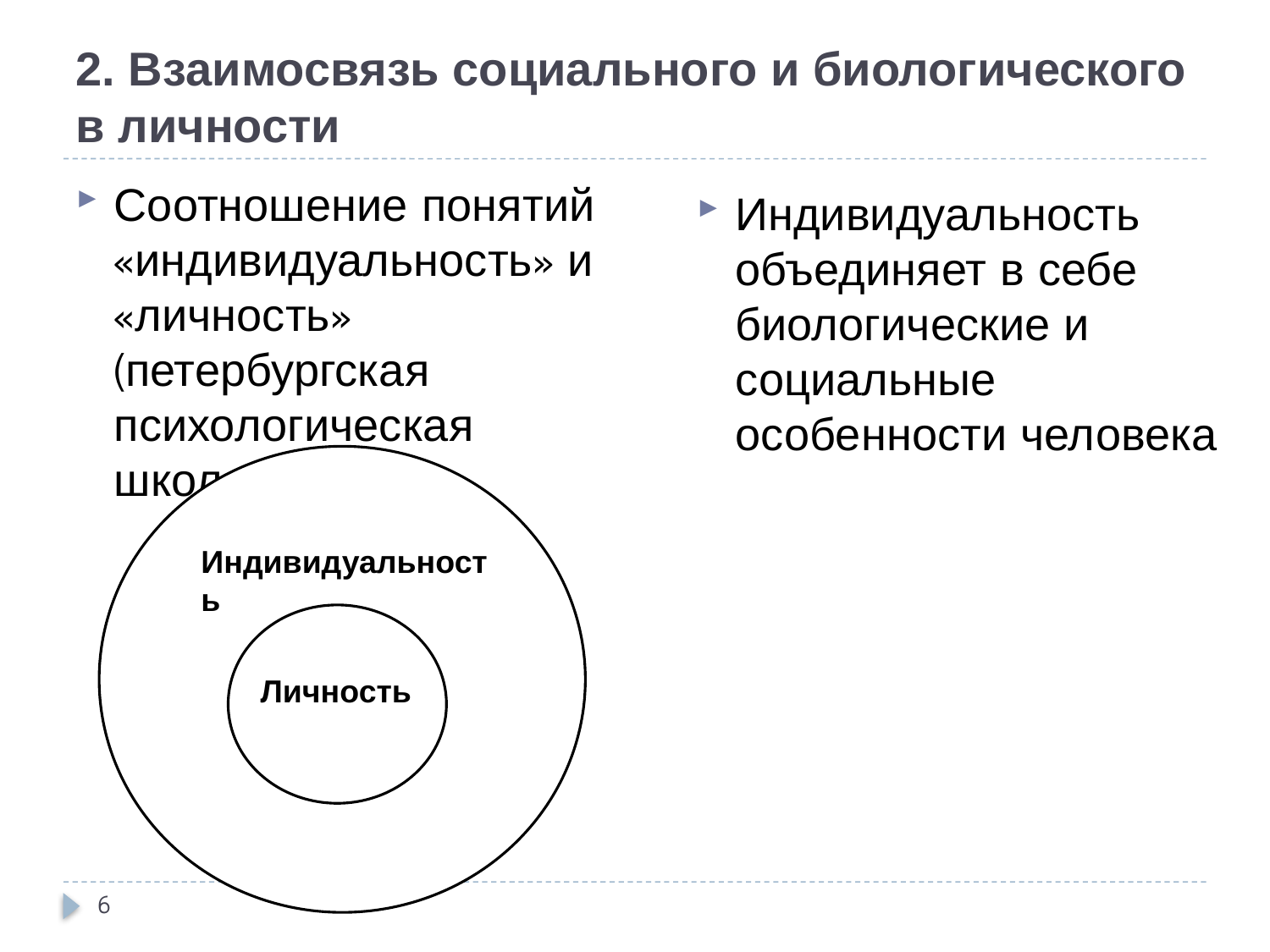

# 2. Взаимосвязь социального и биологического в личности
Соотношение понятий «индивидуальность» и «личность» (петербургская психологическая школа)

Индивидуальность  объединяет в себе биологические и социальные особенности человека

Индивидуальность
Л
Личность
6